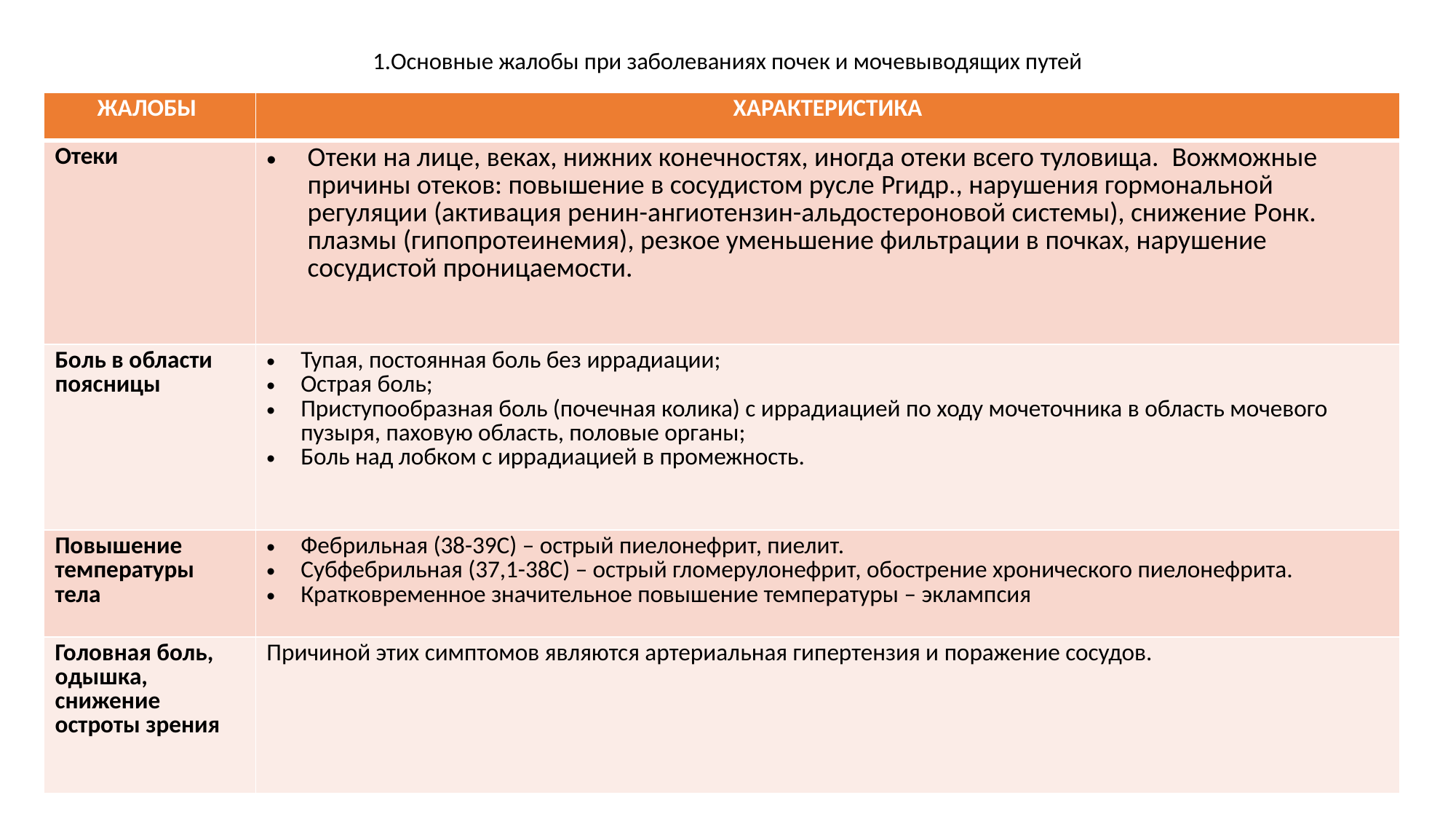

# 1.Основные жалобы при заболеваниях почек и мочевыводящих путей
| ЖАЛОБЫ | ХАРАКТЕРИСТИКА |
| --- | --- |
| Отеки | Отеки на лице, веках, нижних конечностях, иногда отеки всего туловища. Вожможные причины отеков: повышение в сосудистом русле Pгидр., нарушения гормональной регуляции (активация ренин-ангиотензин-альдостероновой системы), снижение Pонк. плазмы (гипопротеинемия), резкое уменьшение фильтрации в почках, нарушение сосудистой проницаемости. |
| Боль в области поясницы | Тупая, постоянная боль без иррадиации; Острая боль; Приступообразная боль (почечная колика) с иррадиацией по ходу мочеточника в область мочевого пузыря, паховую область, половые органы; Боль над лобком с иррадиацией в промежность. |
| Повышение температуры тела | Фебрильная (38-39С) – острый пиелонефрит, пиелит. Субфебрильная (37,1-38С) – острый гломерулонефрит, обострение хронического пиелонефрита. Кратковременное значительное повышение температуры – эклампсия |
| Головная боль, одышка, снижение остроты зрения | Причиной этих симптомов являются артериальная гипертензия и поражение сосудов. |